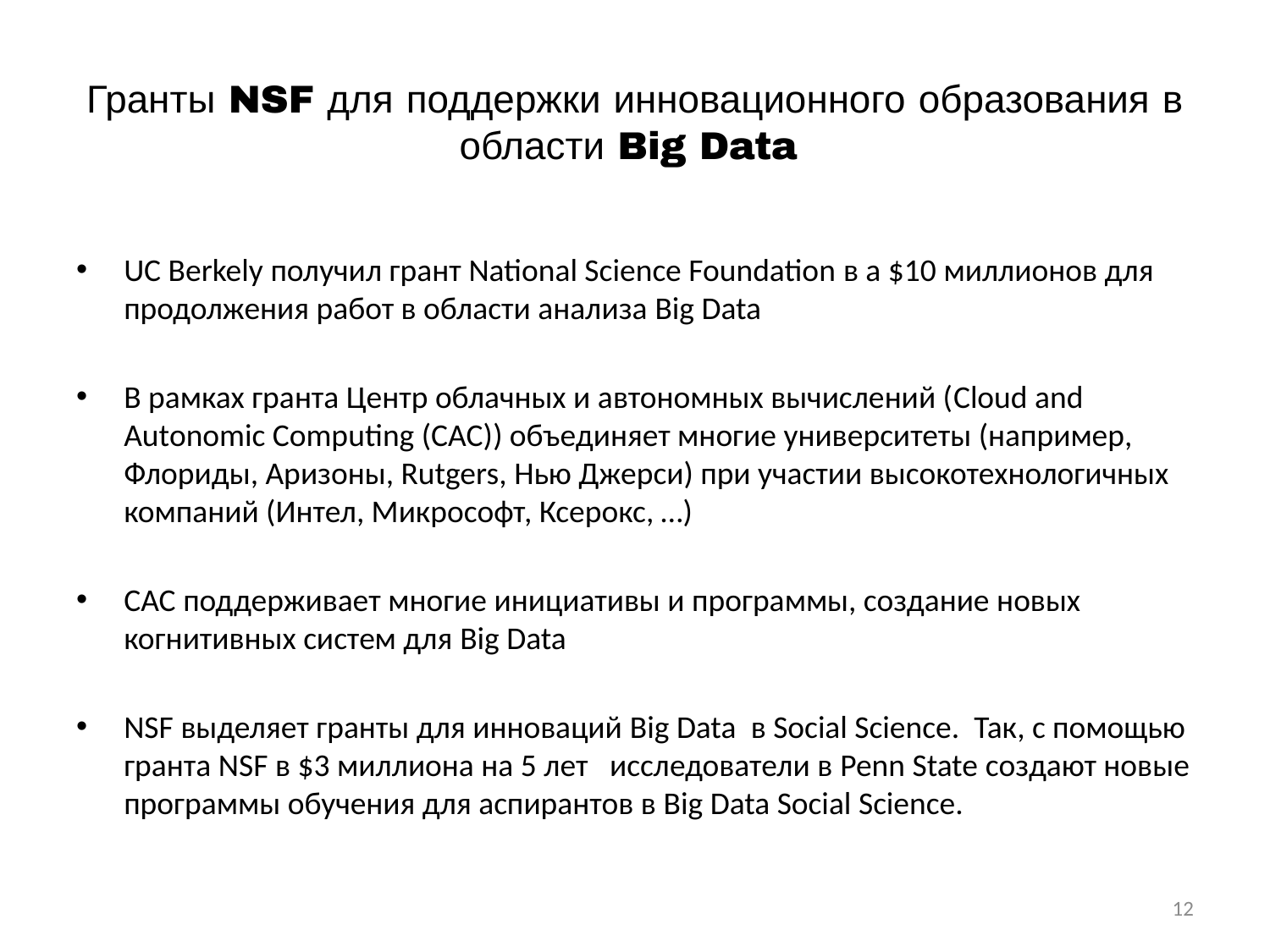

# Гранты NSF для поддержки инновационного образования в области Big Data
UC Berkely получил грант National Science Foundation в a $10 миллионов для продолжения работ в области анализа Big Data

В рамках гранта Центр облачных и автономных вычислений (Cloud and Autonomic Computing (CAC)) объединяет многие университеты (например, Флориды, Аризоны, Rutgers, Нью Джерси) при участии высокотехнологичных  компаний (Интел, Микрософт, Ксерокс, …)

CAC поддерживает многие инициативы и программы, создание новых когнитивных систем для Big Data

NSF выделяет гранты для инноваций Big Data  в Social Science.  Так, с помощью гранта NSF в $3 миллиона на 5 лет   исследователи в Penn State создают новые программы обучения для аспирантов в Big Data Social Science.

12